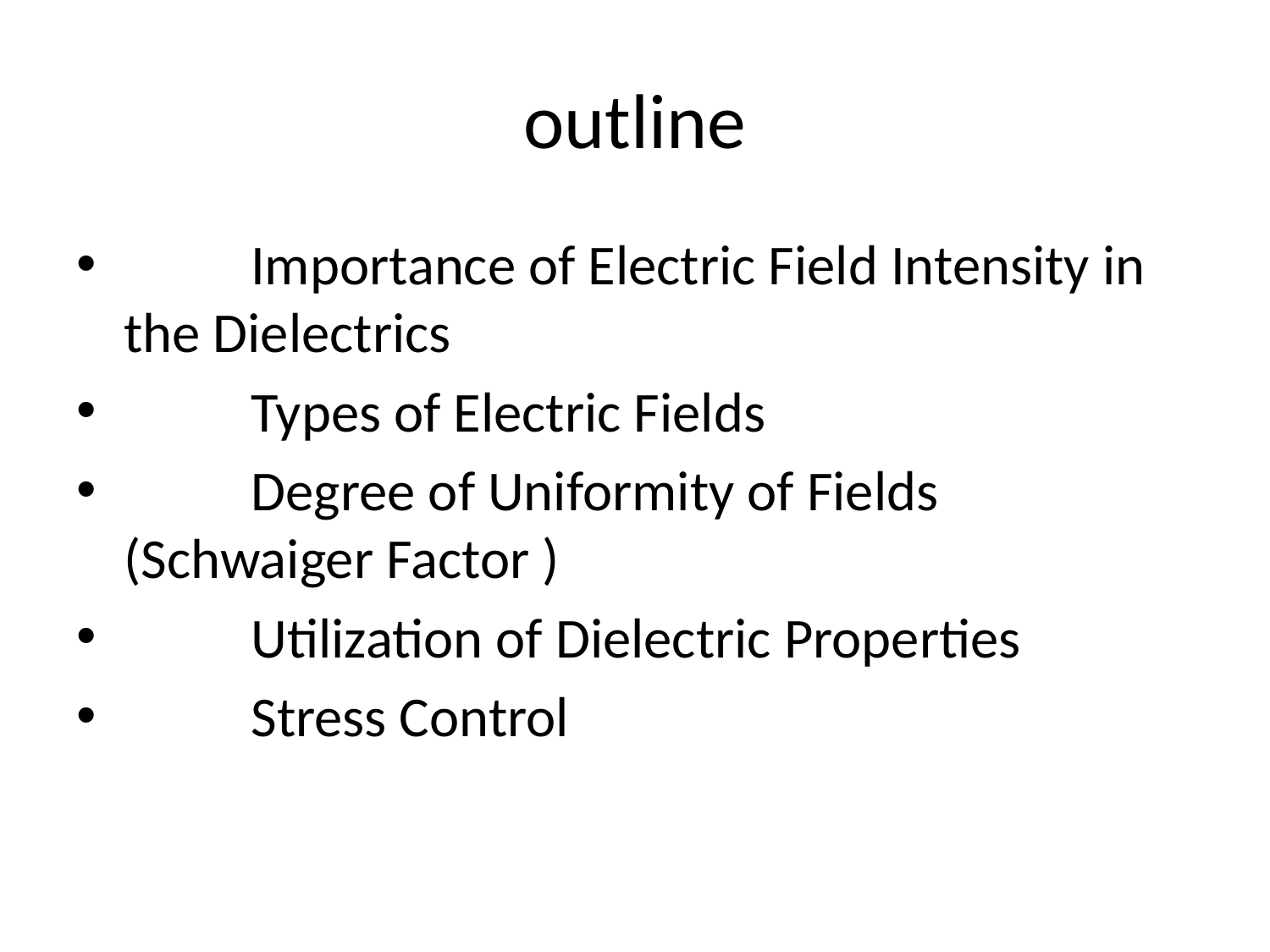

# outline
	Importance of Electric Field Intensity in the Dielectrics
	Types of Electric Fields
	Degree of Uniformity of Fields (Schwaiger Factor )
	Utilization of Dielectric Properties
	Stress Control